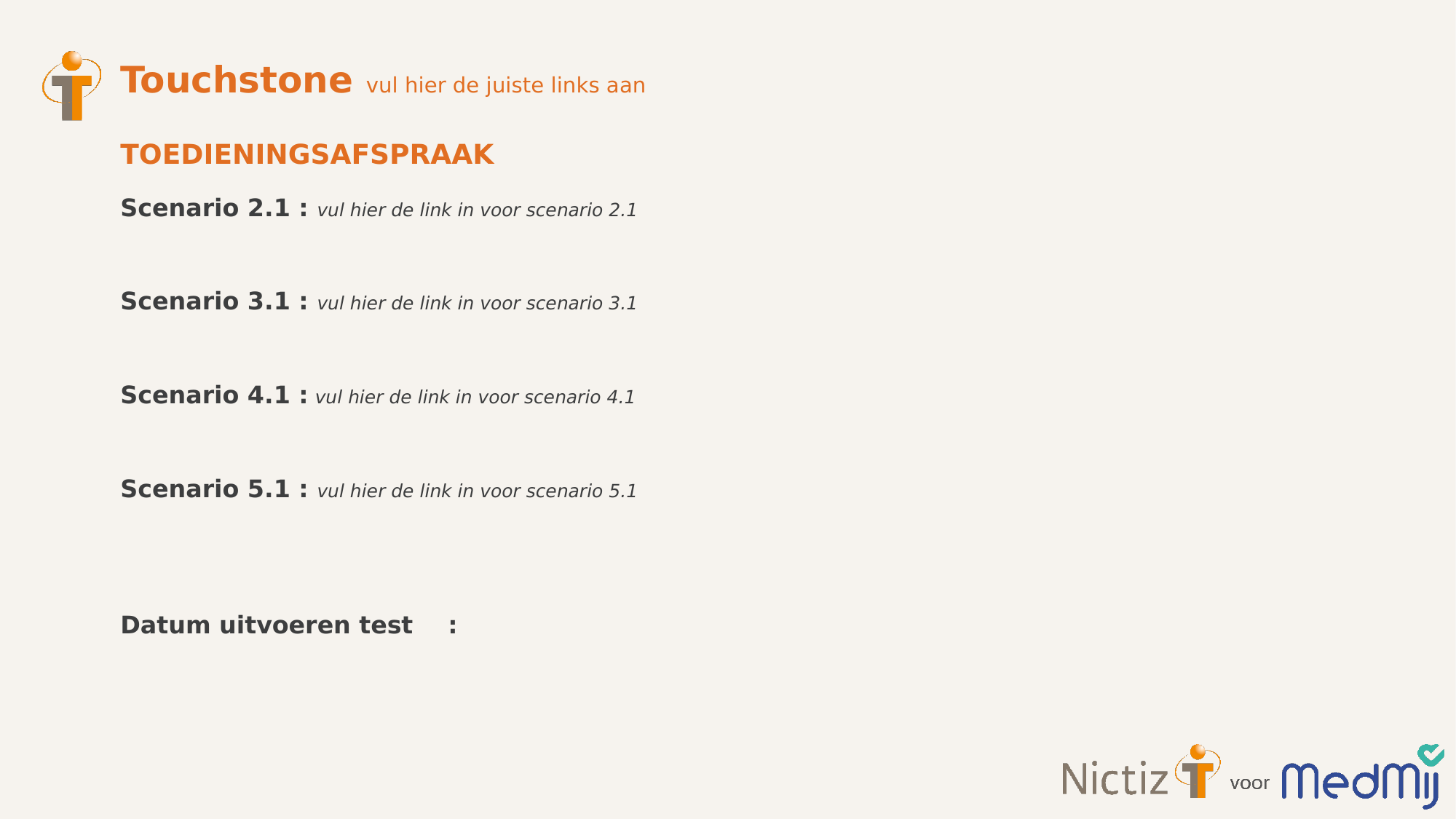

# Touchstone vul hier de juiste links aan
TOEDIENINGSAFSPRAAK
Scenario 2.1 : vul hier de link in voor scenario 2.1

Scenario 3.1 : vul hier de link in voor scenario 3.1

Scenario 4.1 : vul hier de link in voor scenario 4.1

Scenario 5.1 : vul hier de link in voor scenario 5.1

Datum uitvoeren test	: